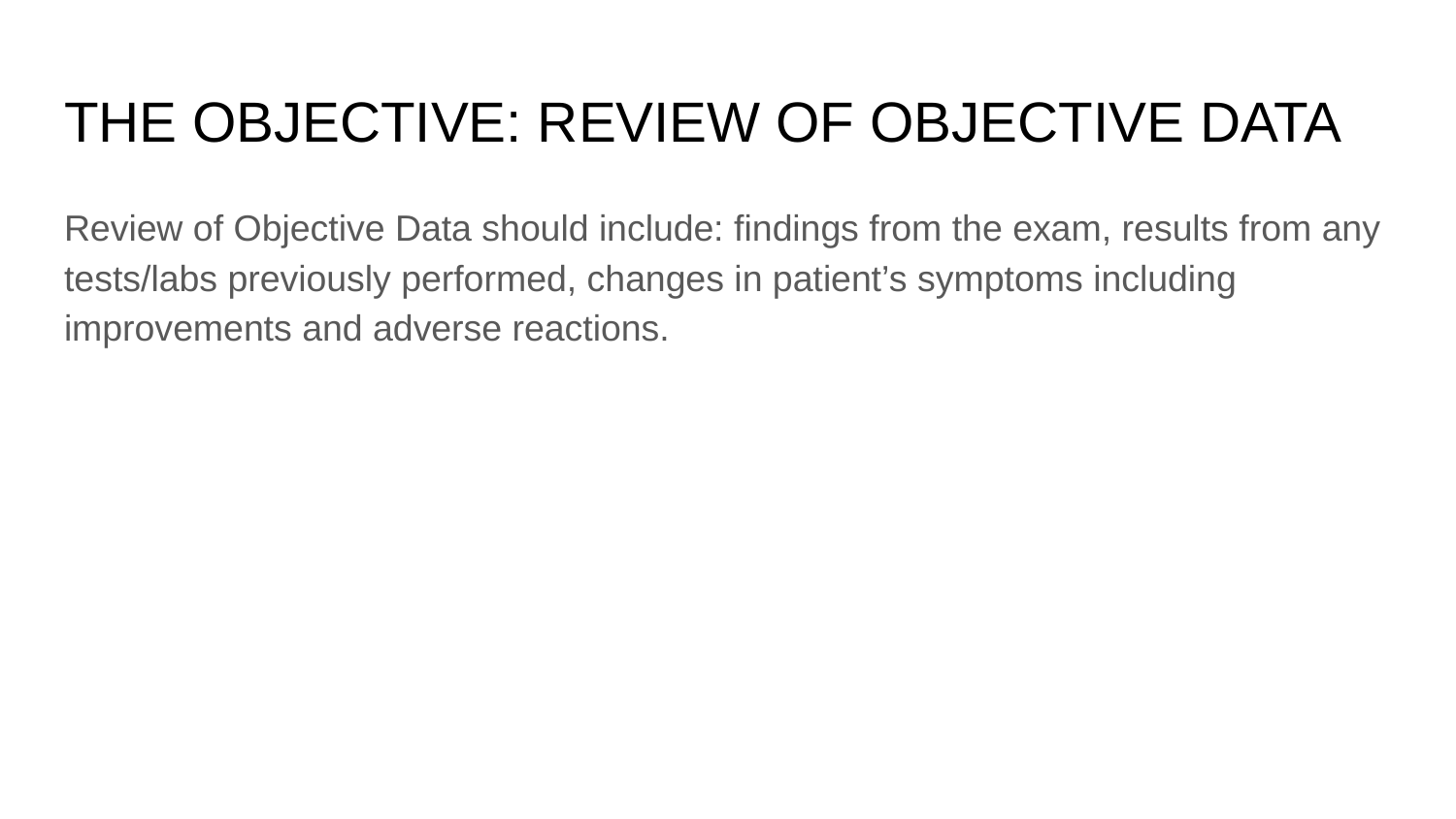

# THE OBJECTIVE: REVIEW OF OBJECTIVE DATA
Review of Objective Data should include: findings from the exam, results from any tests/labs previously performed, changes in patient’s symptoms including improvements and adverse reactions.